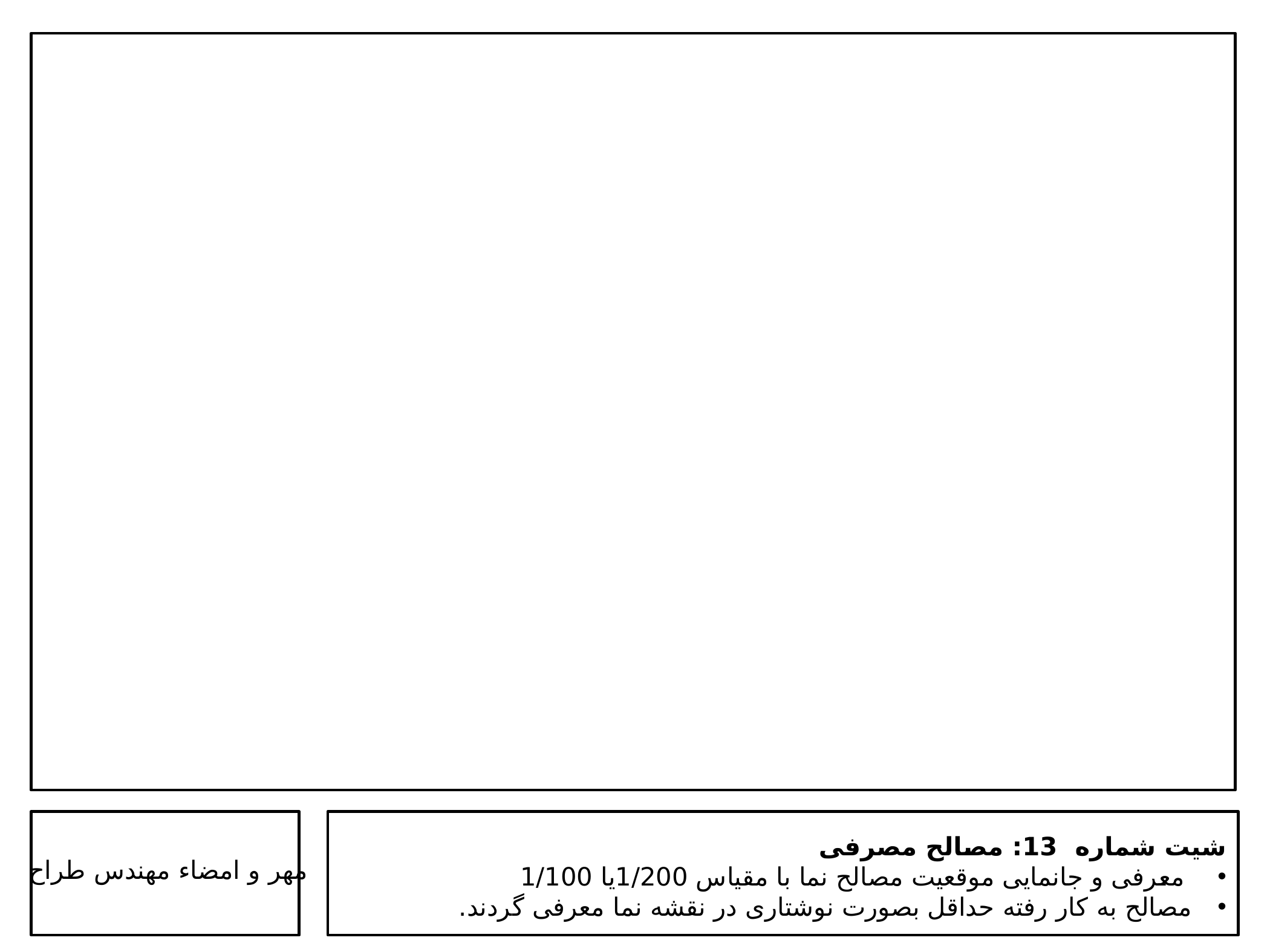

شیت شماره  13: مصالح مصرفی
 معرفی و جانمایی موقعیت مصالح نما با مقياس 1/200يا 1/100
مصالح به کار رفته حداقل بصورت نوشتاری در نقشه نما معرفی گردند.
مهر و امضاء مهندس طراح